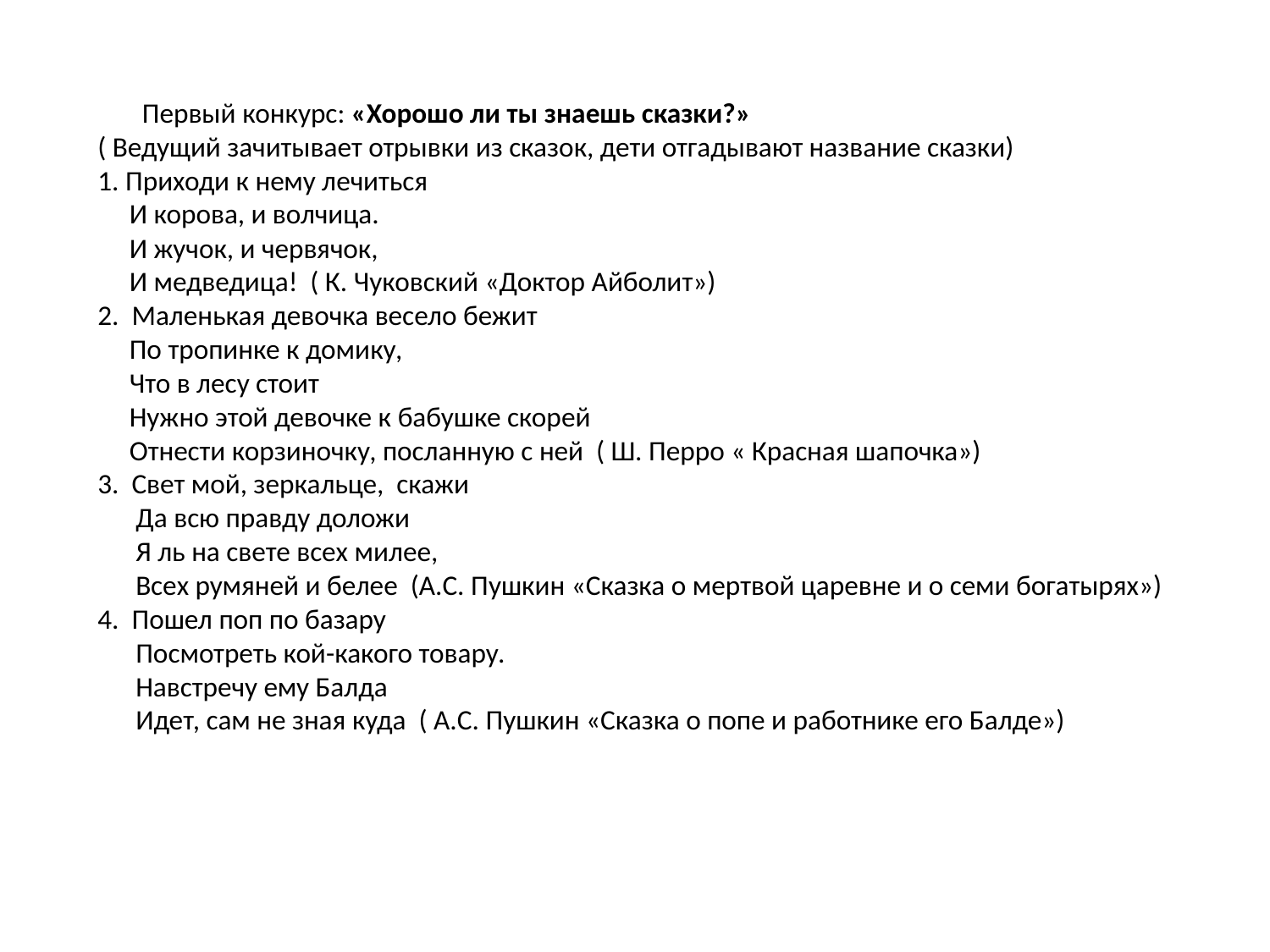

# Первый конкурс: «Хорошо ли ты знаешь сказки?» ( Ведущий зачитывает отрывки из сказок, дети отгадывают название сказки) 1. Приходи к нему лечиться И корова, и волчица. И жучок, и червячок, И медведица!  ( К. Чуковский «Доктор Айболит») 2.  Маленькая девочка весело бежит По тропинке к домику, Что в лесу стоит Нужно этой девочке к бабушке скорей Отнести корзиночку, посланную с ней  ( Ш. Перро « Красная шапочка») 3.  Свет мой, зеркальце,  скажи Да всю правду доложи Я ль на свете всех милее, Всех румяней и белее  (А.С. Пушкин «Сказка о мертвой царевне и о семи богатырях») 4.  Пошел поп по базару Посмотреть кой-какого товару. Навстречу ему Балда Идет, сам не зная куда  ( А.С. Пушкин «Сказка о попе и работнике его Балде»)